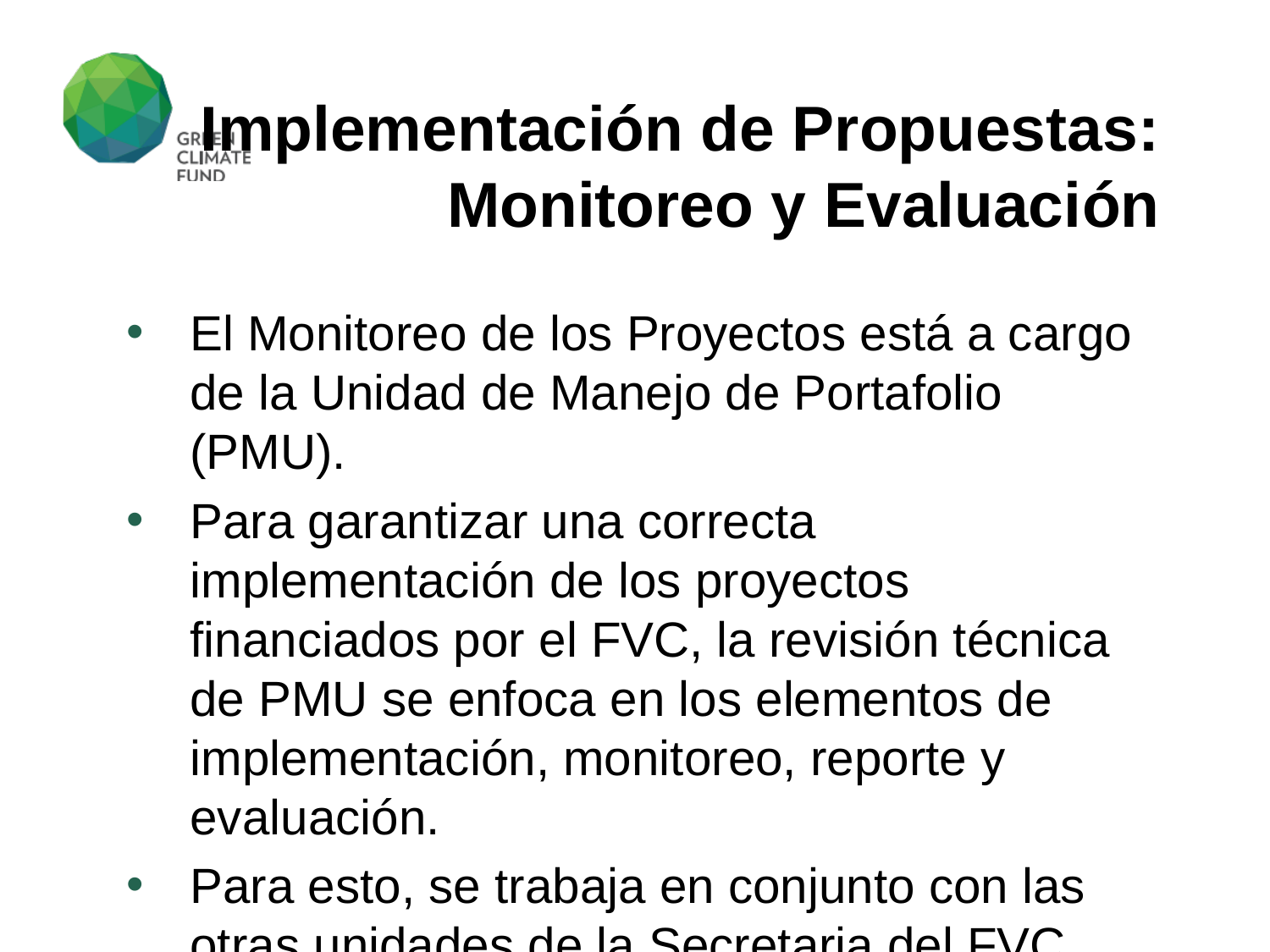

# Implementación de Propuestas: Monitoreo y Evaluación
El Monitoreo de los Proyectos está a cargo de la Unidad de Manejo de Portafolio (PMU).
Para garantizar una correcta implementación de los proyectos financiados por el FVC, la revisión técnica de PMU se enfoca en los elementos de implementación, monitoreo, reporte y evaluación.
Para esto, se trabaja en conjunto con las otras unidades de la Secretaria del FVC.